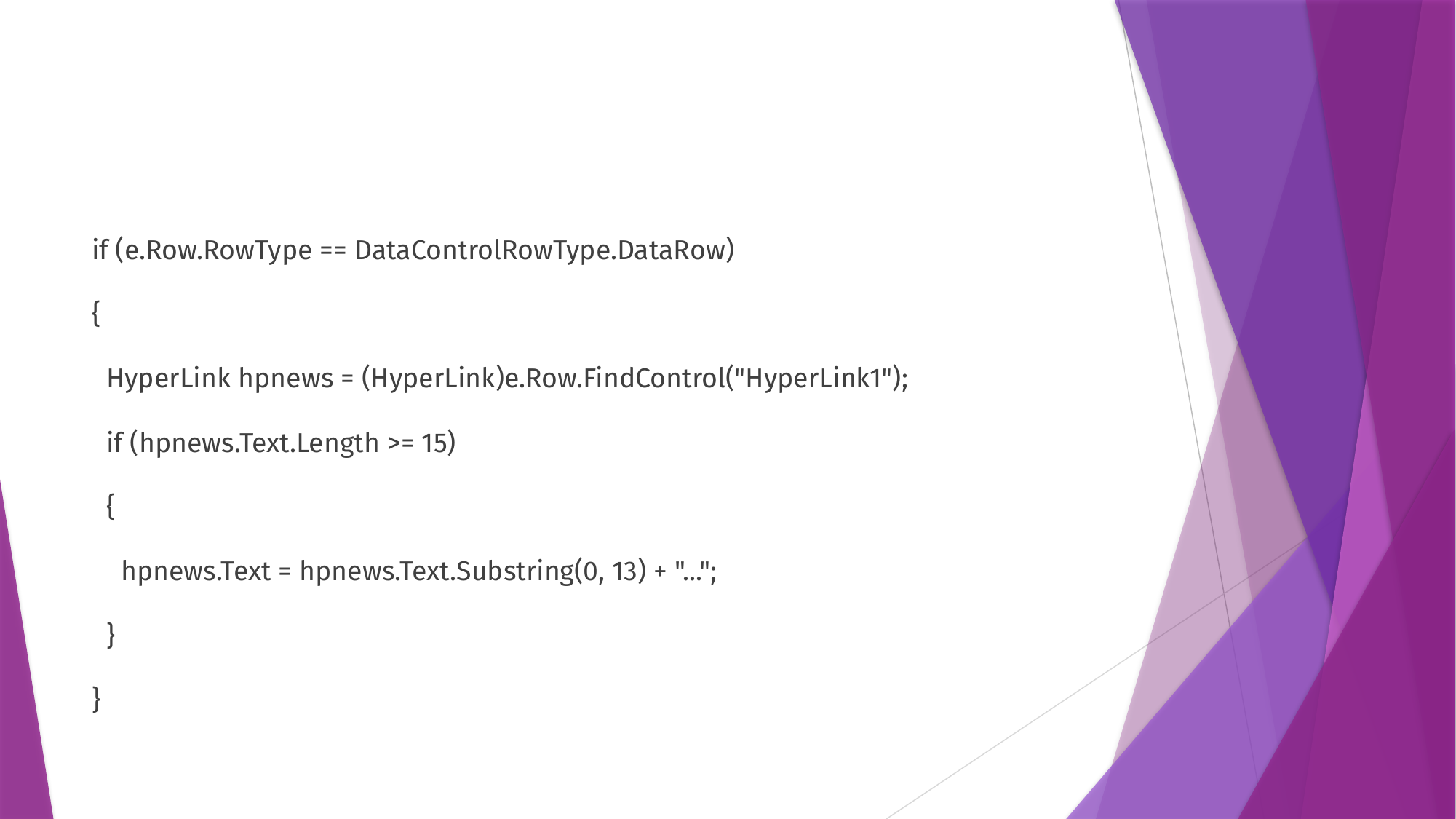

#
if (e.Row.RowType == DataControlRowType.DataRow)
{
  HyperLink hpnews = (HyperLink)e.Row.FindControl("HyperLink1");
  if (hpnews.Text.Length >= 15)
  {
    hpnews.Text = hpnews.Text.Substring(0, 13) + "...";
  }
}